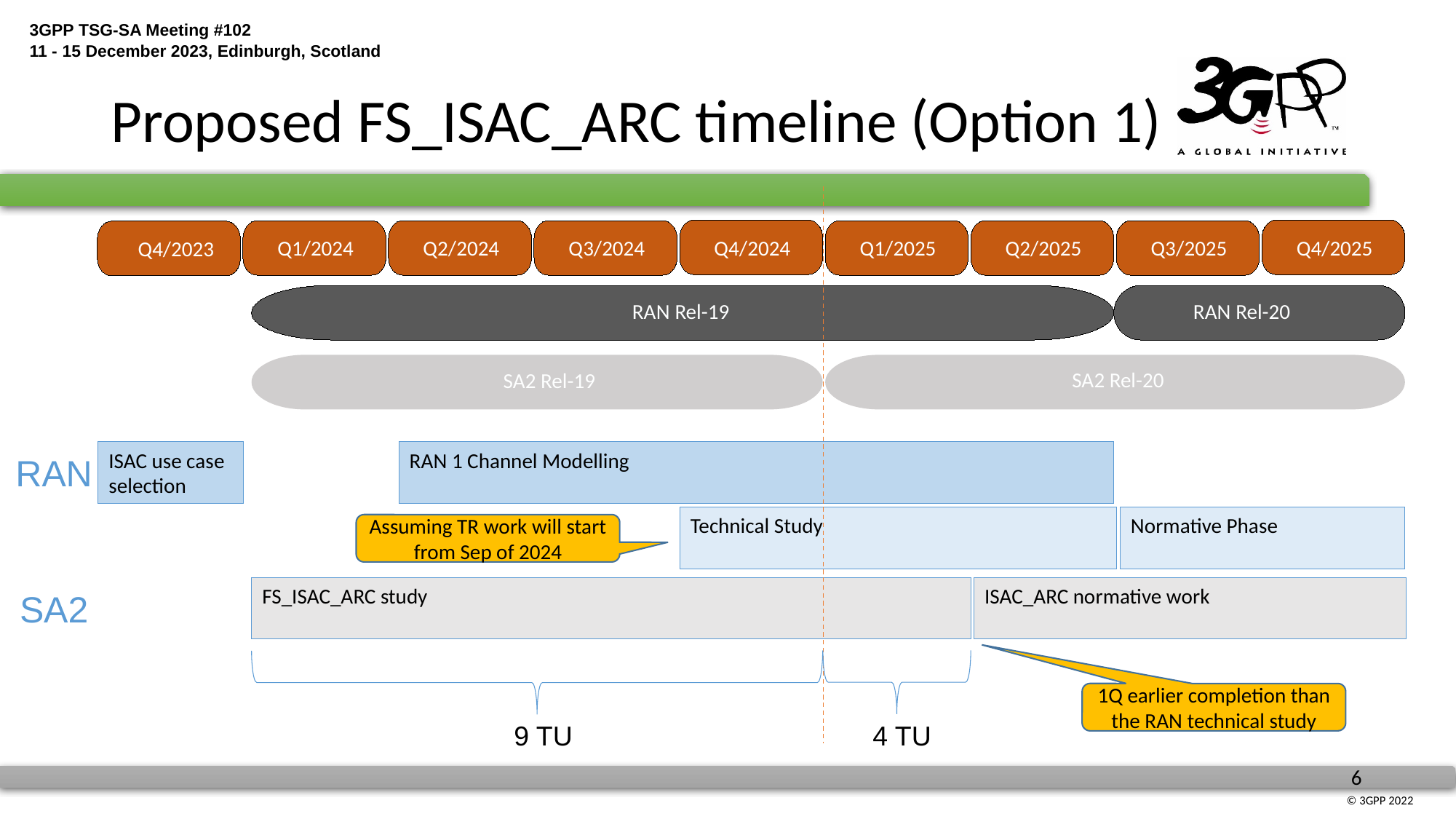

# Proposed FS_ISAC_ARC timeline (Option 1)

Q4/2024
Q4/2025
Q1/2024
Q2/2024
Q3/2024
Q1/2025
Q2/2025
Q3/2025
Q4/2023

RAN Rel-19
RAN Rel-20

SA2 Rel-20
SA2 Rel-19

ISAC use case selection
RAN 1 Channel Modelling

RAN
Technical Study

Normative Phase

Assuming TR work will start from Sep of 2024
FS_ISAC_ARC study

ISAC_ARC normative work

SA2

1Q earlier completion than the RAN technical study
9 TU
4 TU